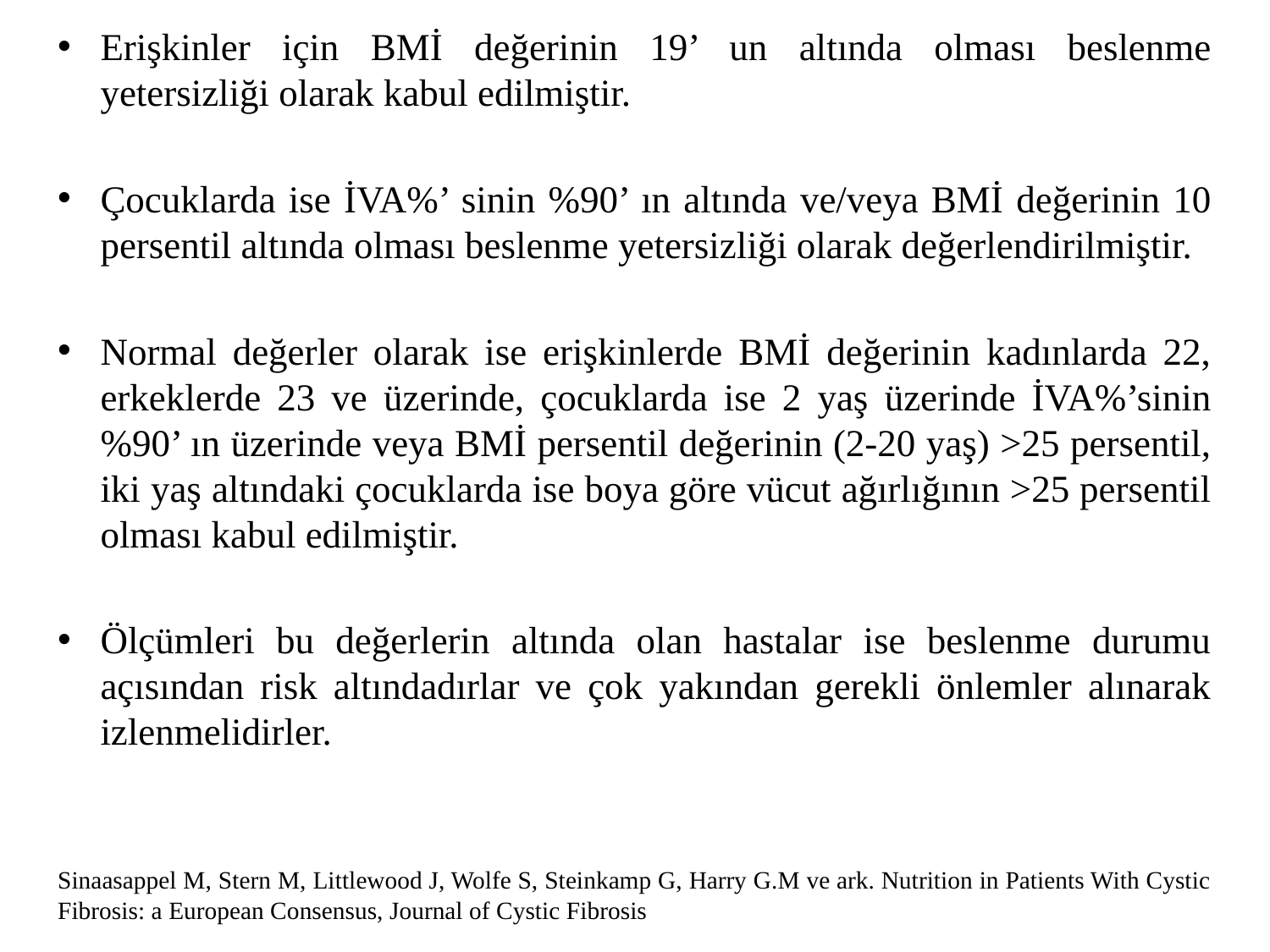

Erişkinler için BMİ değerinin 19’ un altında olması beslenme yetersizliği olarak kabul edilmiştir.

Çocuklarda ise İVA%’ sinin %90’ ın altında ve/veya BMİ değerinin 10 persentil altında olması beslenme yetersizliği olarak değerlendirilmiştir.

Normal değerler olarak ise erişkinlerde BMİ değerinin kadınlarda 22, erkeklerde 23 ve üzerinde, çocuklarda ise 2 yaş üzerinde İVA%’sinin %90’ ın üzerinde veya BMİ persentil değerinin (2-20 yaş) >25 persentil, iki yaş altındaki çocuklarda ise boya göre vücut ağırlığının >25 persentil olması kabul edilmiştir.

Ölçümleri bu değerlerin altında olan hastalar ise beslenme durumu açısından risk altındadırlar ve çok yakından gerekli önlemler alınarak izlenmelidirler.

Sinaasappel M, Stern M, Littlewood J, Wolfe S, Steinkamp G, Harry G.M ve ark. Nutrition in Patients With Cystic Fibrosis: a European Consensus, Journal of Cystic Fibrosis